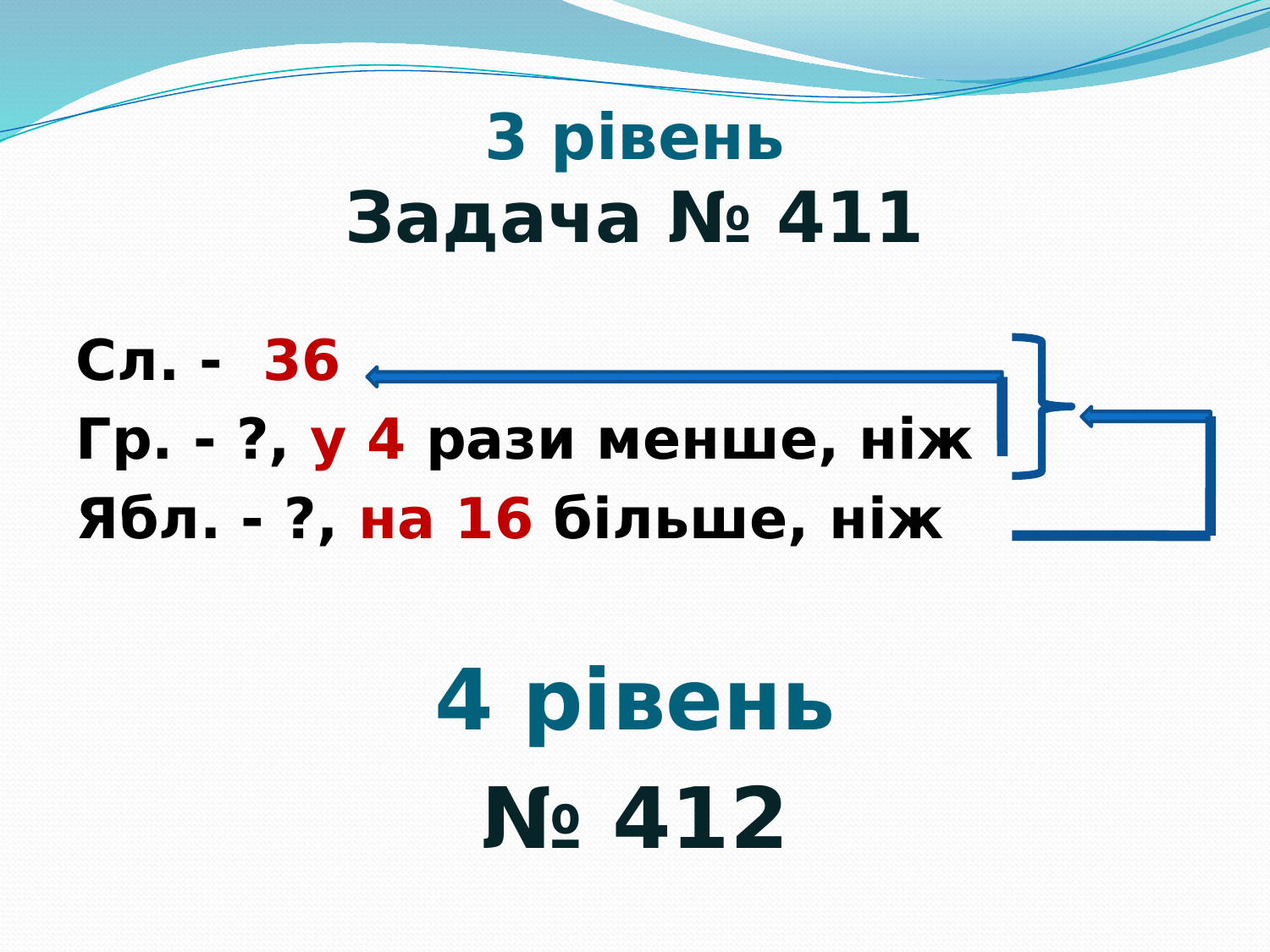

# 3 рівень Задача № 411
Сл. -  36
Гр. - ?, у 4 рази менше, ніж
Ябл. - ?, на 16 більше, ніж

4 рівень
№ 412